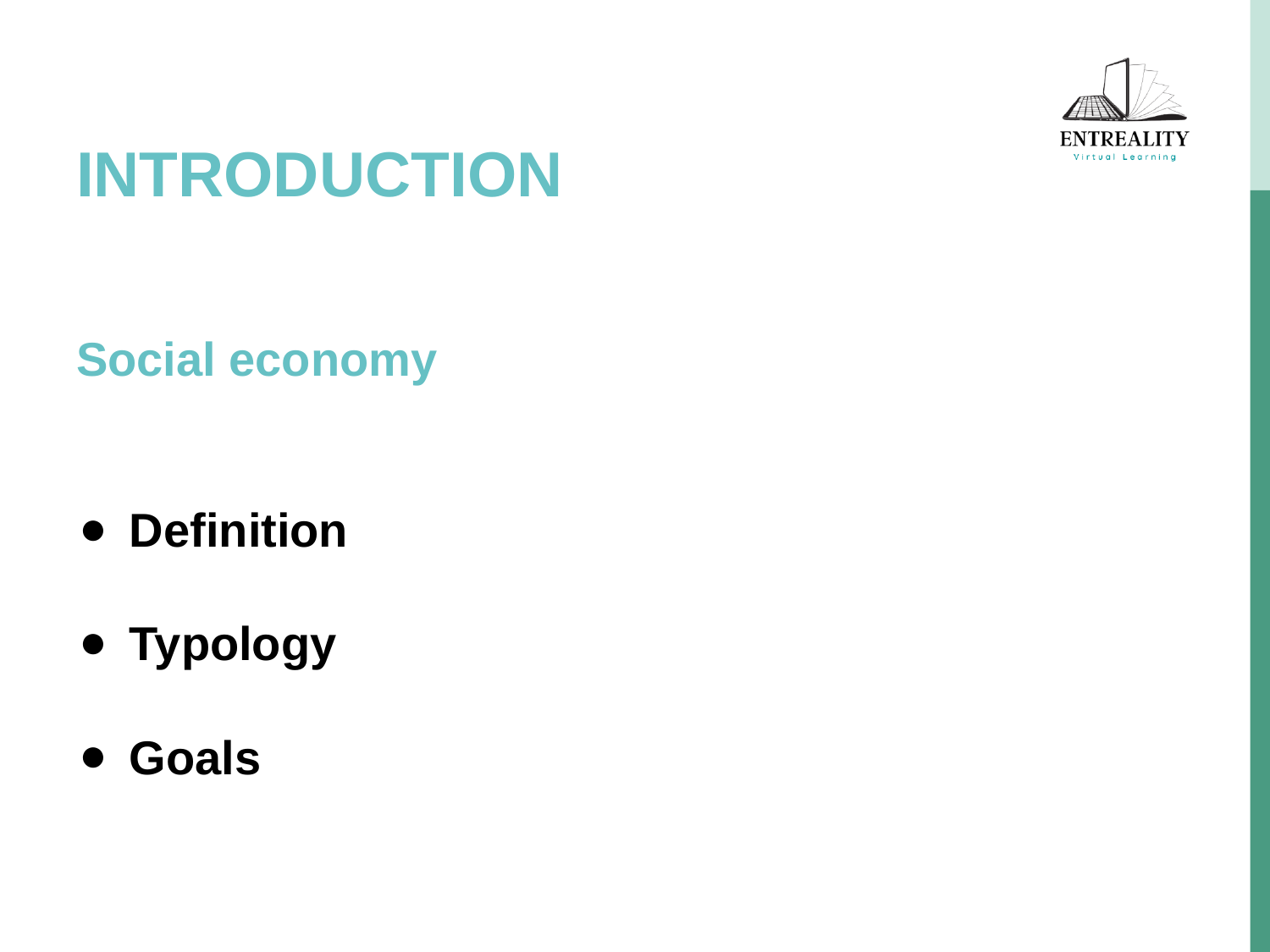

# INTRODUCTION

Social economy

Definition
Typology
Goals